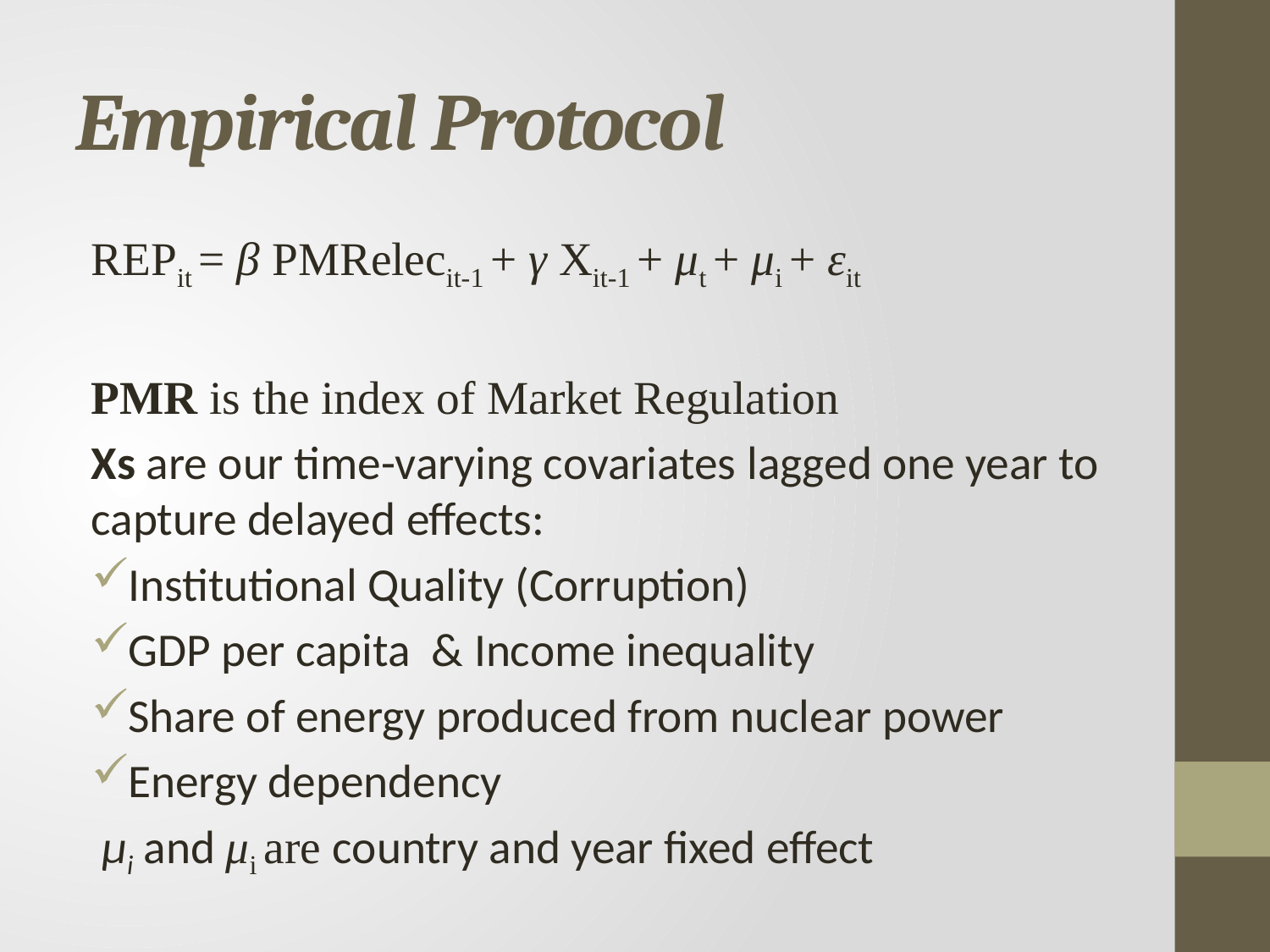

# Empirical Protocol
REPit = β PMRelecit-1 + γ Xit-1 + μt + μi + εit

PMR is the index of Market Regulation
Xs are our time-varying covariates lagged one year to capture delayed effects:
Institutional Quality (Corruption)
GDP per capita  & Income inequality
Share of energy produced from nuclear power
Energy dependency
 μi and μi are country and year fixed effect